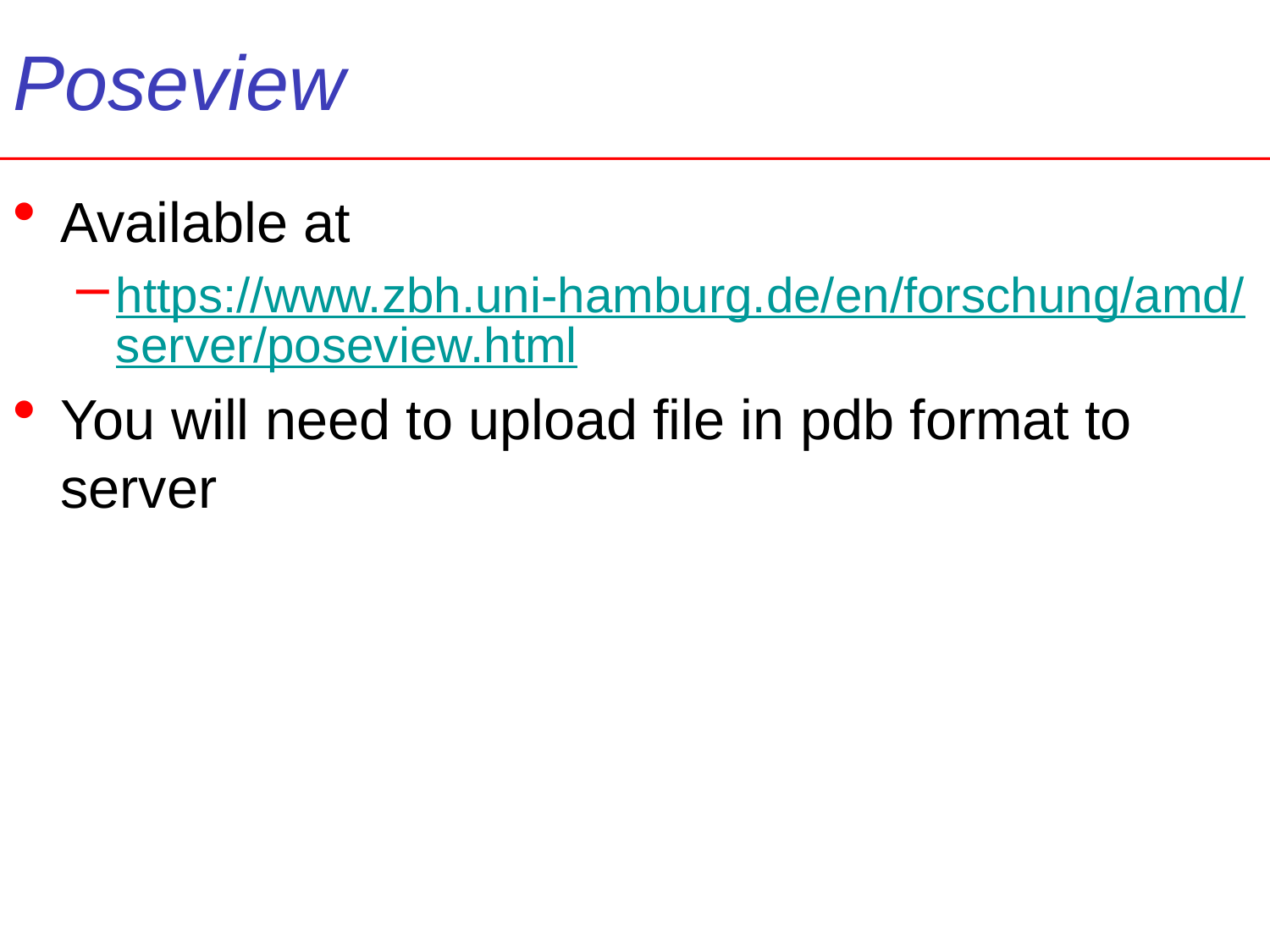

# Poseview
Available at
https://www.zbh.uni-hamburg.de/en/forschung/amd/server/poseview.html
You will need to upload file in pdb format to server